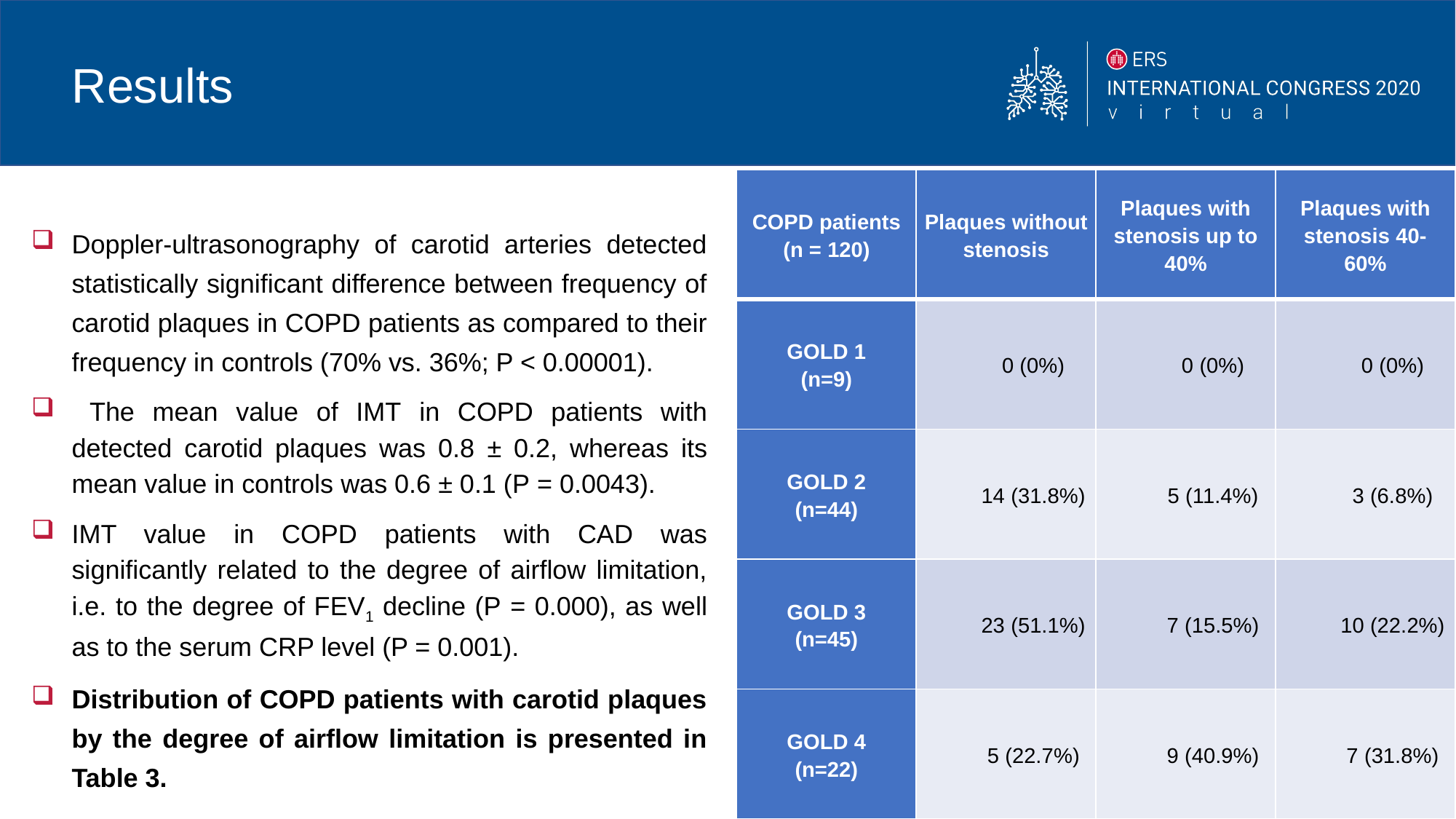

# Results

Doppler-ultrasonography of carotid arteries detected statistically significant difference between frequency of carotid plaques in COPD patients as compared to their frequency in controls (70% vs. 36%; P < 0.00001).
 The mean value of IMT in COPD patients with detected carotid plaques was 0.8 ± 0.2, whereas its mean value in controls was 0.6 ± 0.1 (P = 0.0043).
IMT value in COPD patients with CAD was significantly related to the degree of airflow limitation, i.e. to the degree of FEV1 decline (P = 0.000), as well as to the serum CRP level (P = 0.001).
Distribution of COPD patients with carotid plaques by the degree of airflow limitation is presented in Table 3.

| COPD patients (n = 120) | Plaques without stenosis | Plaques with stenosis up to 40% | Plaques with stenosis 40-60% |
| --- | --- | --- | --- |
| GOLD 1 (n=9) | 0 (0%) | 0 (0%) | 0 (0%) |
| GOLD 2 (n=44) | 14 (31.8%) | 5 (11.4%) | 3 (6.8%) |
| GOLD 3 (n=45) | 23 (51.1%) | 7 (15.5%) | 10 (22.2%) |
| GOLD 4 (n=22) | 5 (22.7%) | 9 (40.9%) | 7 (31.8%) |